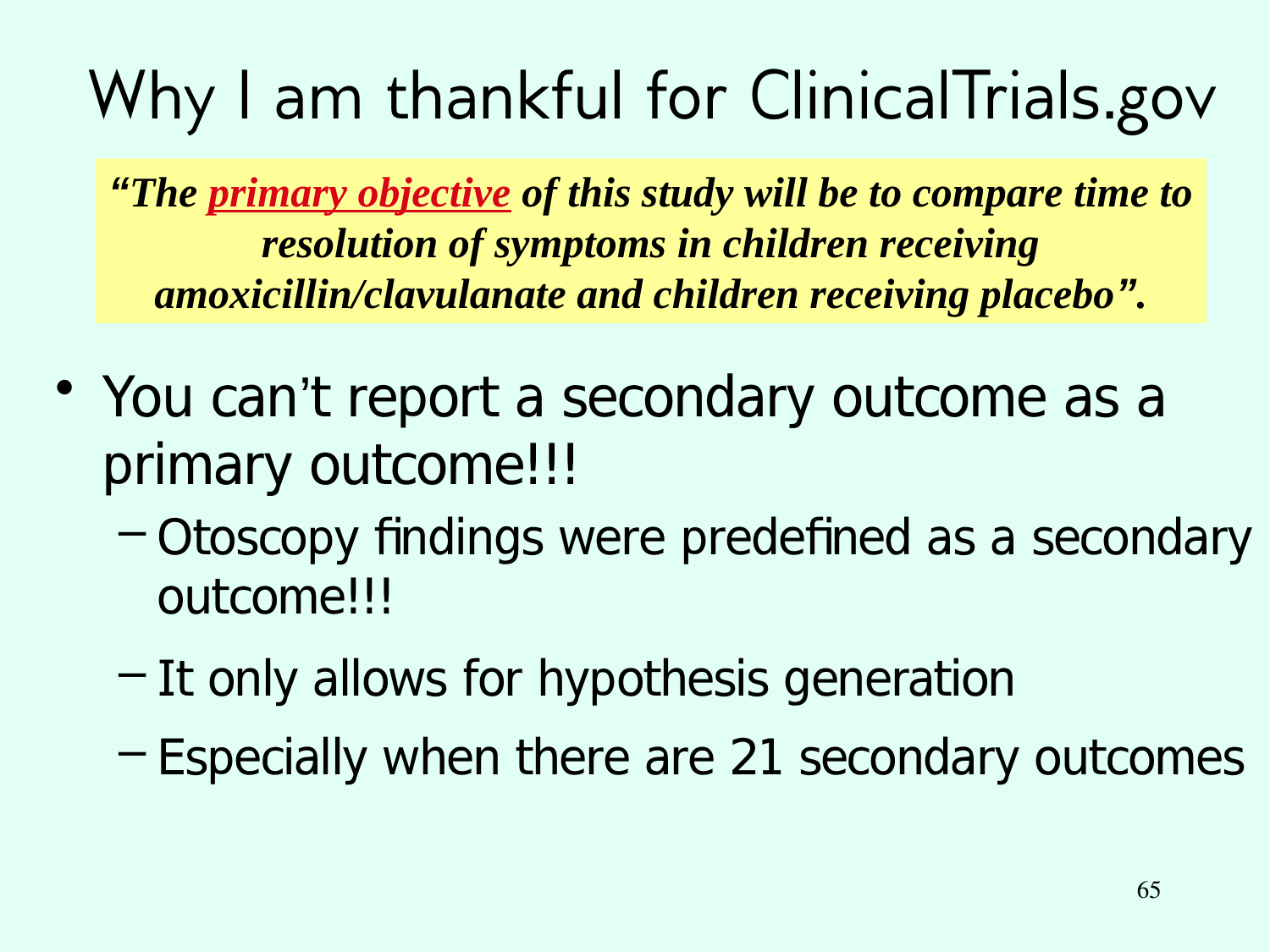

Why I am thankful for ClinicalTrials.gov
“The primary objective of this study will be to compare time to resolution of symptoms in children receiving amoxicillin/clavulanate and children receiving placebo”.

You can’t report a secondary outcome as a primary outcome!!!
Otoscopy findings were predefined as a secondary outcome!!!

It only allows for hypothesis generation

Especially when there are 21 secondary outcomes

65